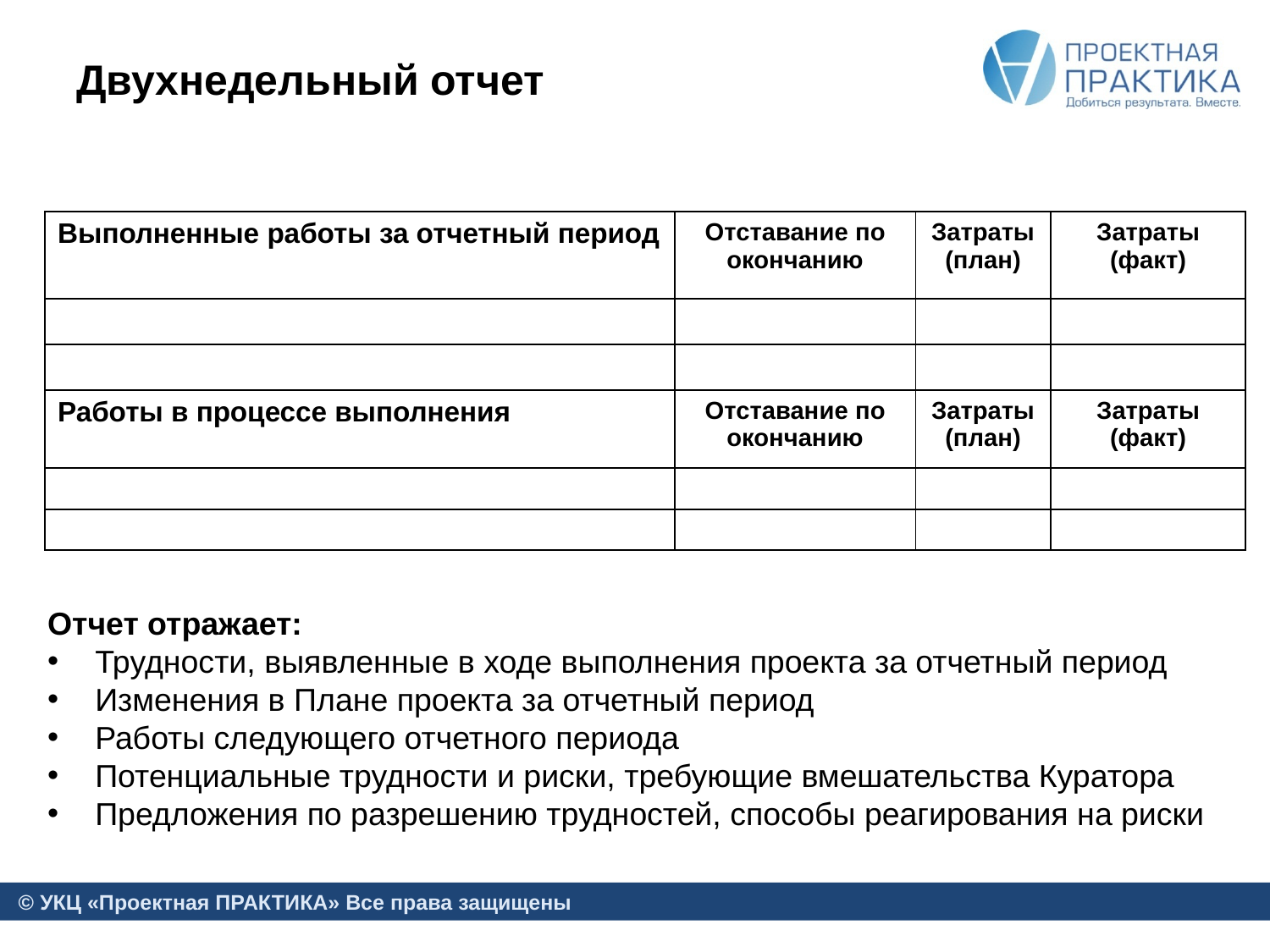

# Двухнедельный отчет
| Выполненные работы за отчетный период | Отставание по окончанию | Затраты (план) | Затраты (факт) |
| --- | --- | --- | --- |
|  |  |  |  |
|  |  |  |  |
| Работы в процессе выполнения | Отставание по окончанию | Затраты (план) | Затраты (факт) |
|  |  |  |  |
|  |  |  |  |
Отчет отражает:
Трудности, выявленные в ходе выполнения проекта за отчетный период
Изменения в Плане проекта за отчетный период
Работы следующего отчетного периода
Потенциальные трудности и риски, требующие вмешательства Куратора
Предложения по разрешению трудностей, способы реагирования на риски